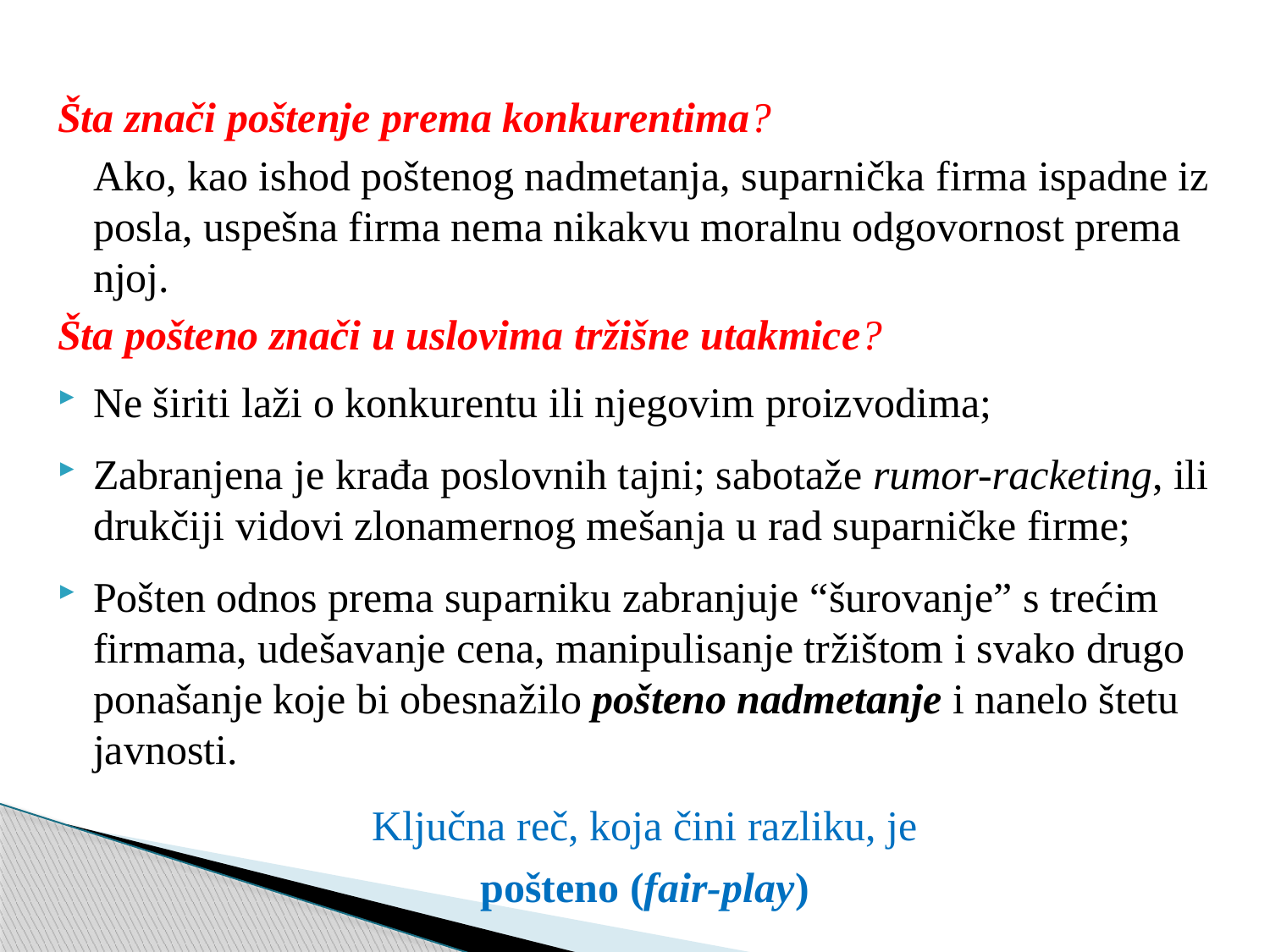

Šta znači poštenje prema konkurentima?
	Ako, kao ishod poštenog nadmetanja, suparnička firma ispadne iz posla, uspešna firma nema nikakvu moralnu odgovornost prema njoj.
Šta pošteno znači u uslovima tržišne utakmice?
Ne širiti laži o konkurentu ili njegovim proizvodima;
Zabranjena je krađa poslovnih tajni; sabotaže rumor-racketing, ili drukčiji vidovi zlonamernog mešanja u rad suparničke firme;
Pošten odnos prema suparniku zabranjuje “šurovanje” s trećim firmama, udešavanje cena, manipulisanje tržištom i svako drugo ponašanje koje bi obesnažilo pošteno nadmetanje i nanelo štetu javnosti.
Ključna reč, koja čini razliku, je
 pošteno (fair-play)